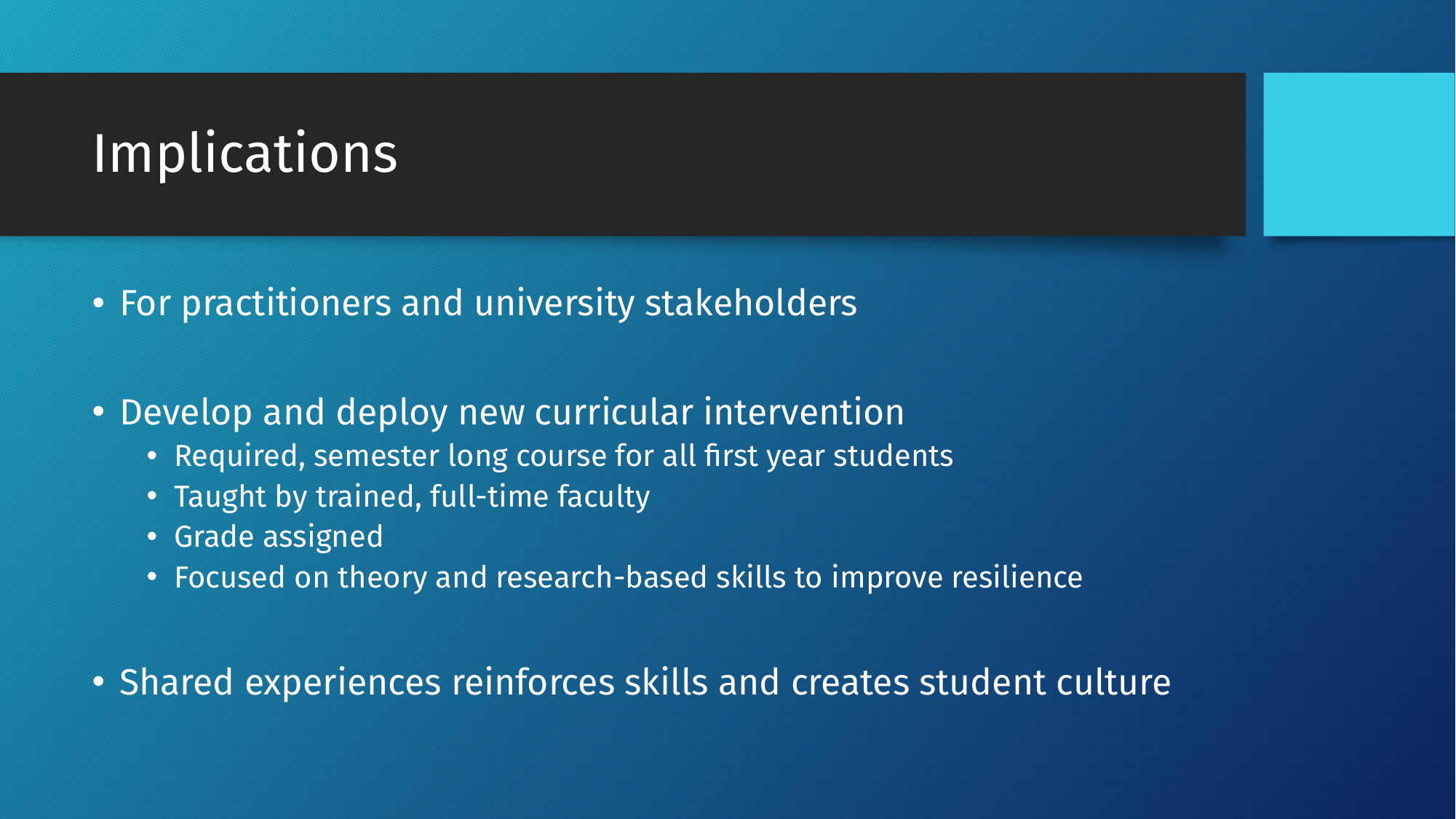

# Implications
For practitioners and university stakeholders

Develop and deploy new curricular intervention
Required, semester long course for all first year students
Taught by trained, full-time faculty
Grade assigned
Focused on theory and research-based skills to improve resilience

Shared experiences reinforces skills and creates student culture